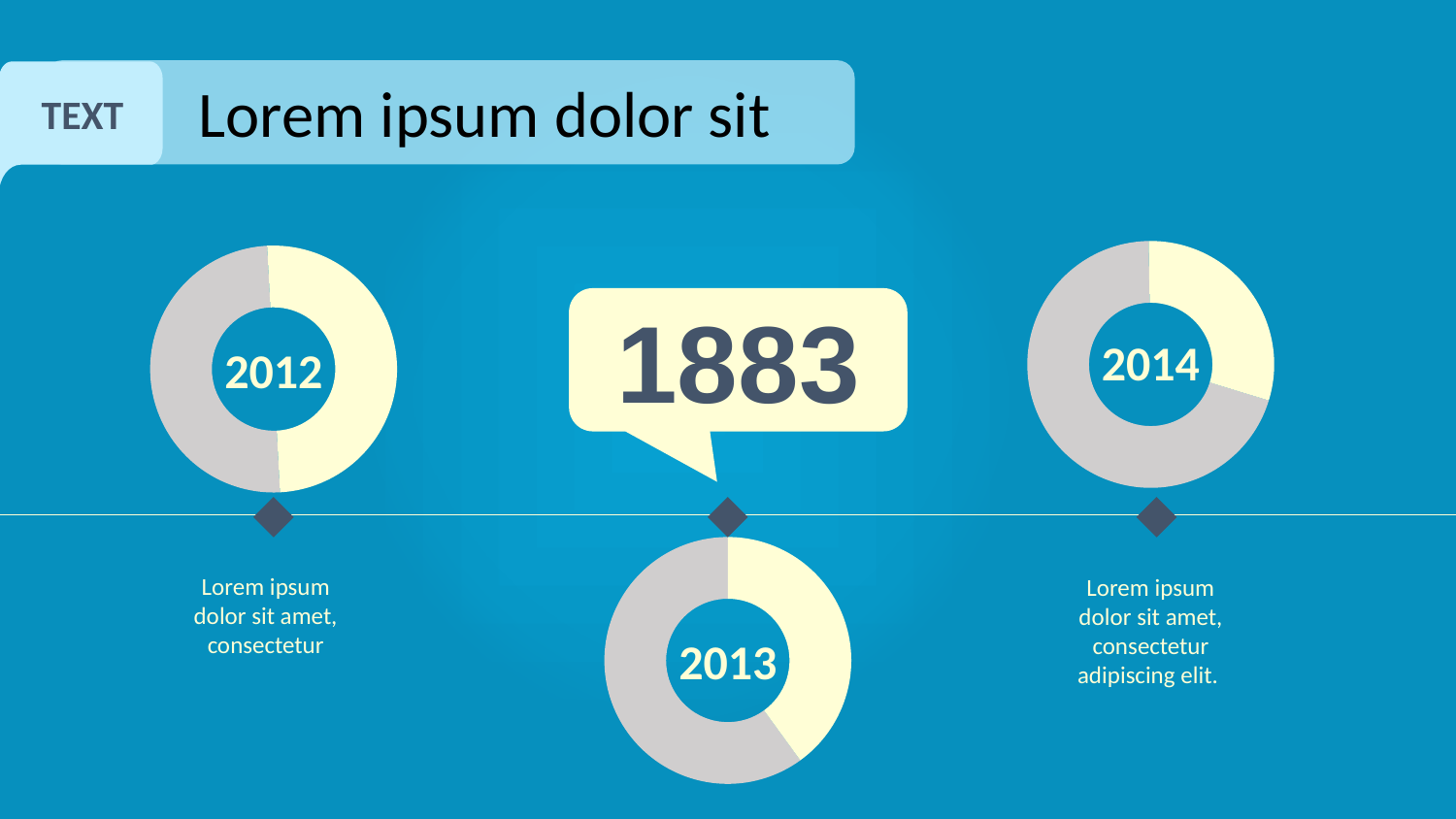

Lorem ipsum dolor sit
TEXT

### Chart

| Category |  |
|---|---|

### Chart

| Category |  |
|---|---|
1883

2014
2012

### Chart

| Category |  |
|---|---|
Lorem ipsum dolor sit amet, consectetur
Lorem ipsum dolor sit amet, consectetur adipiscing elit.
2013